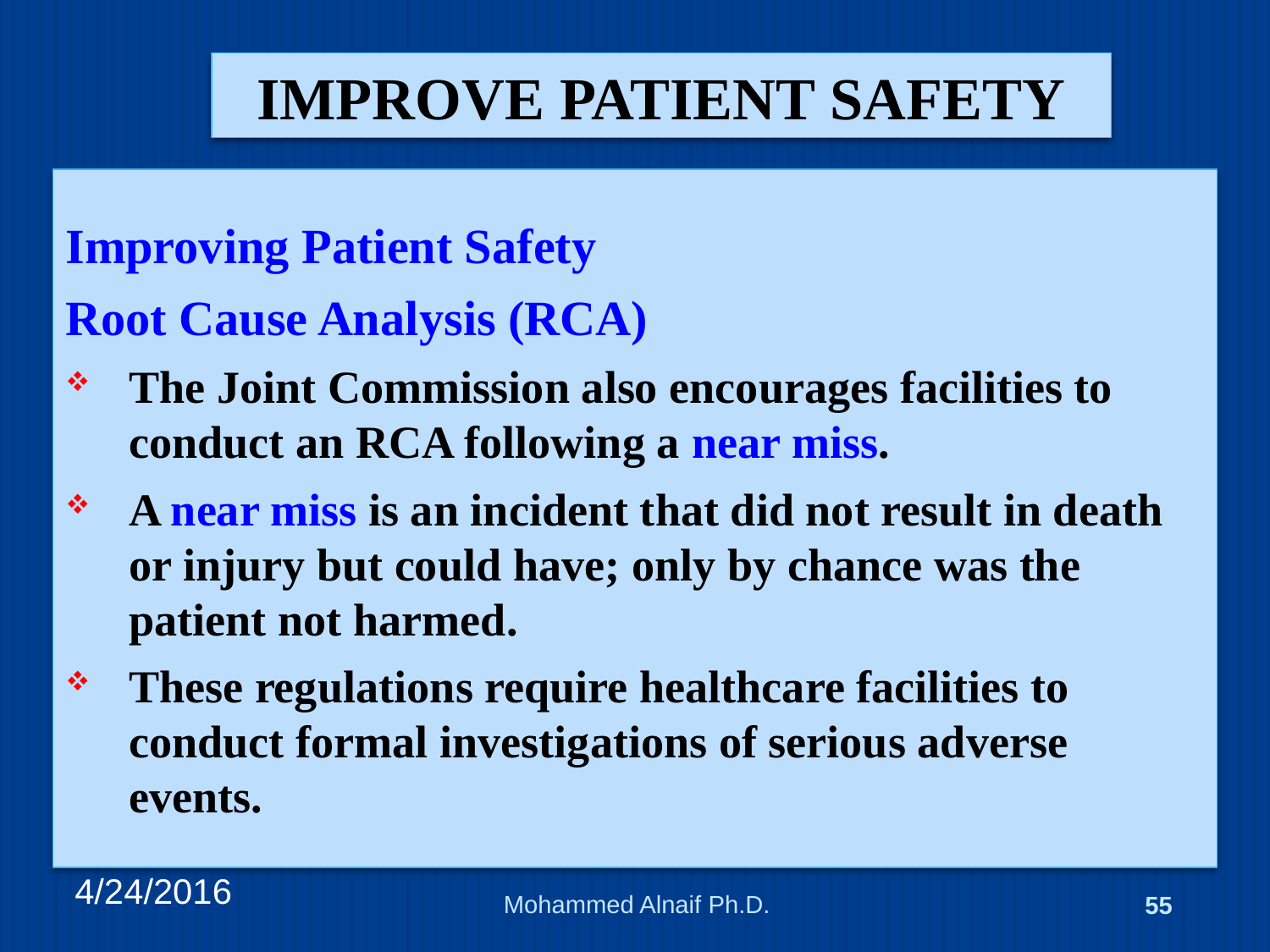

# improve patient safety
Improving Patient Safety
Root Cause Analysis (RCA)
The Joint Commission also encourages facilities to conduct an RCA following a near miss.
A near miss is an incident that did not result in death or injury but could have; only by chance was the patient not harmed.
These regulations require healthcare facilities to conduct formal investigations of serious adverse events.
4/24/2016
Mohammed Alnaif Ph.D.
55